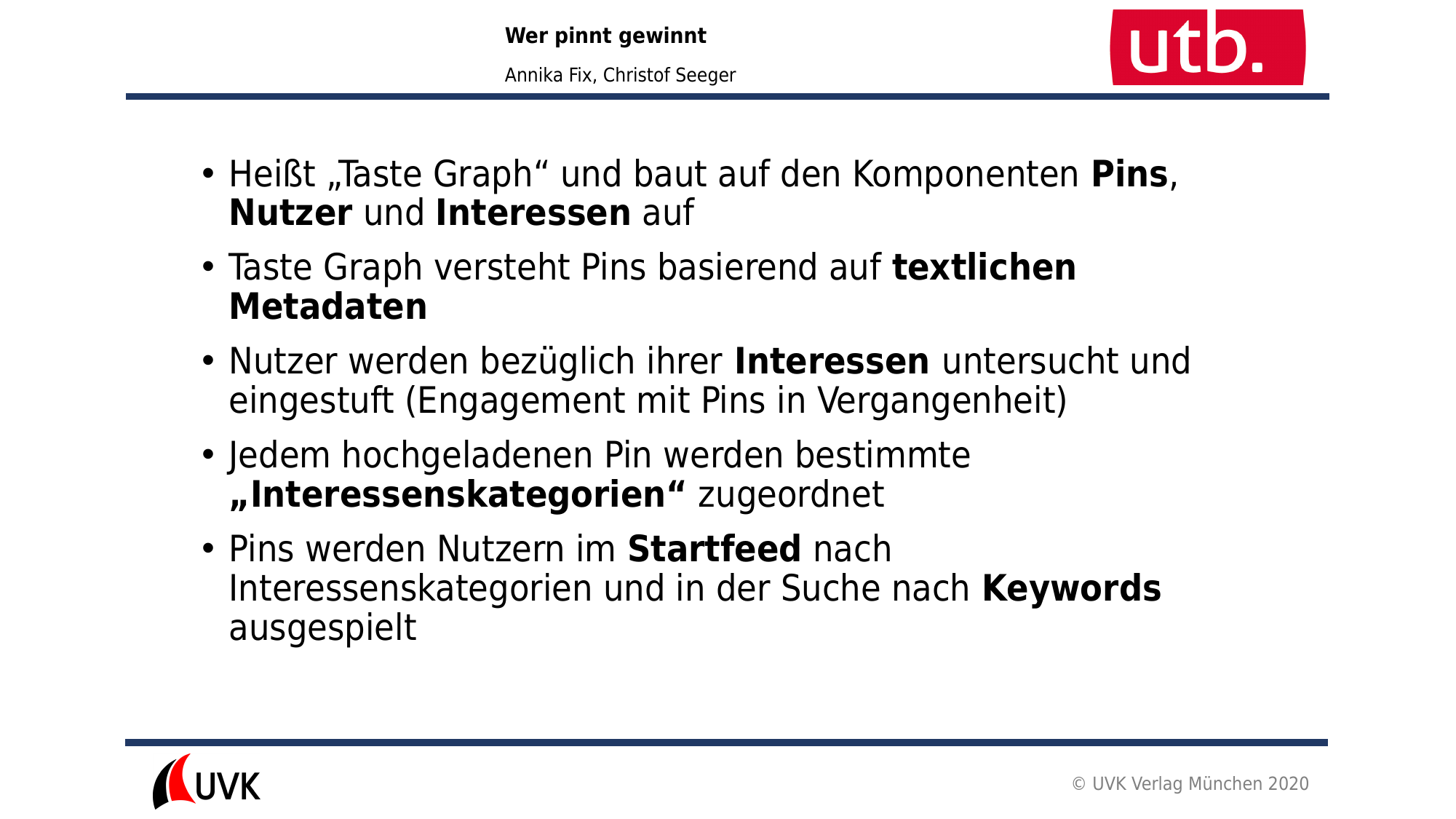

Heißt „Taste Graph“ und baut auf den Komponenten Pins, Nutzer und Interessen auf
Taste Graph versteht Pins basierend auf textlichen Metadaten
Nutzer werden bezüglich ihrer Interessen untersucht und eingestuft (Engagement mit Pins in Vergangenheit)
Jedem hochgeladenen Pin werden bestimmte „Interessenskategorien“ zugeordnet
Pins werden Nutzern im Startfeed nach Interessenskategorien und in der Suche nach Keywords ausgespielt